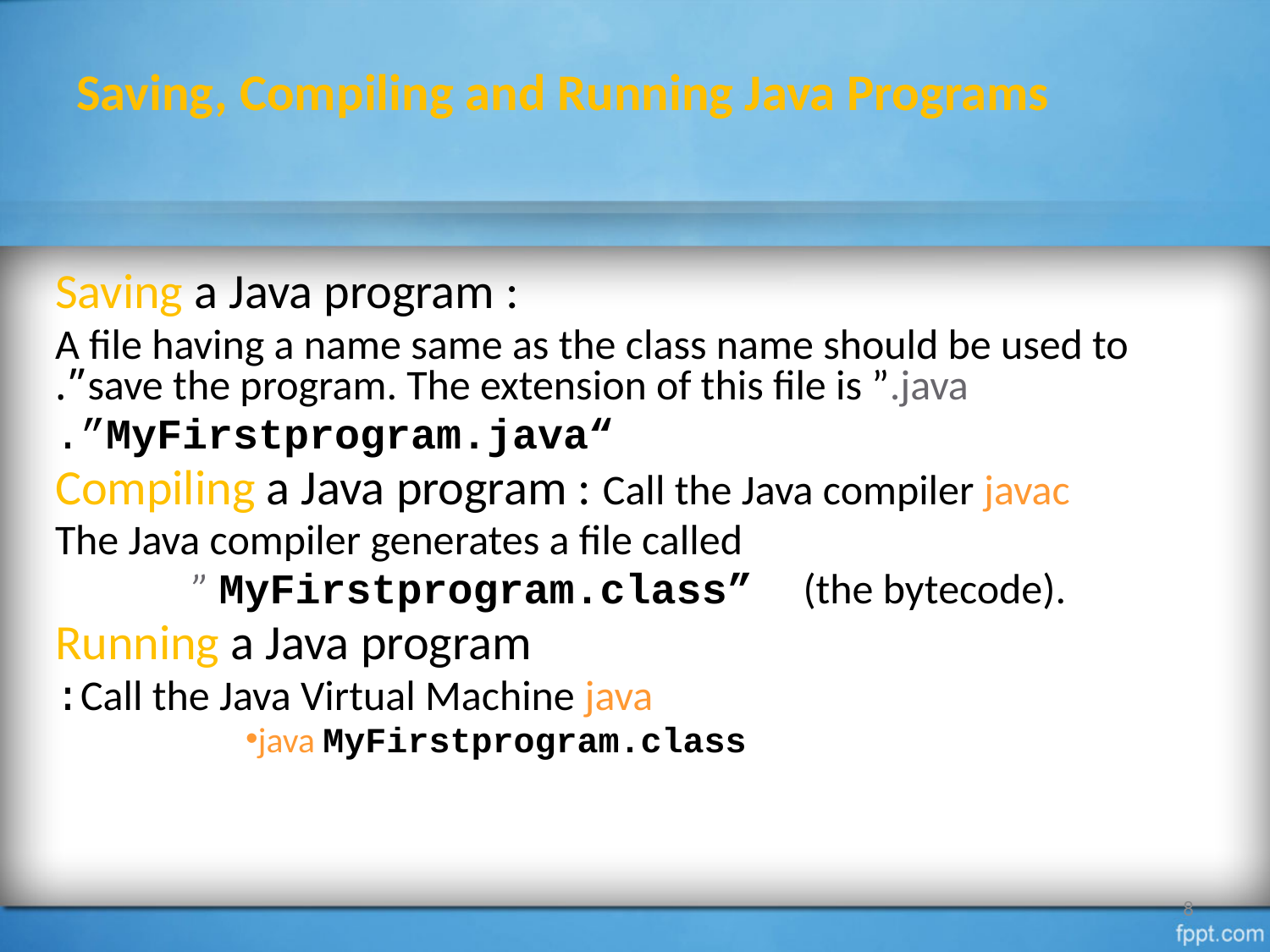

# Saving, Compiling and Running Java Programs
Saving a Java program :
A file having a name same as the class name should be used to save the program. The extension of this file is ”.java”.
“MyFirstprogram.java”.
Compiling a Java program : Call the Java compiler javac
The Java compiler generates a file called
	 ” MyFirstprogram.class”  (the bytecode).
Running a Java program
Call the Java Virtual Machine java:
java MyFirstprogram.class
8